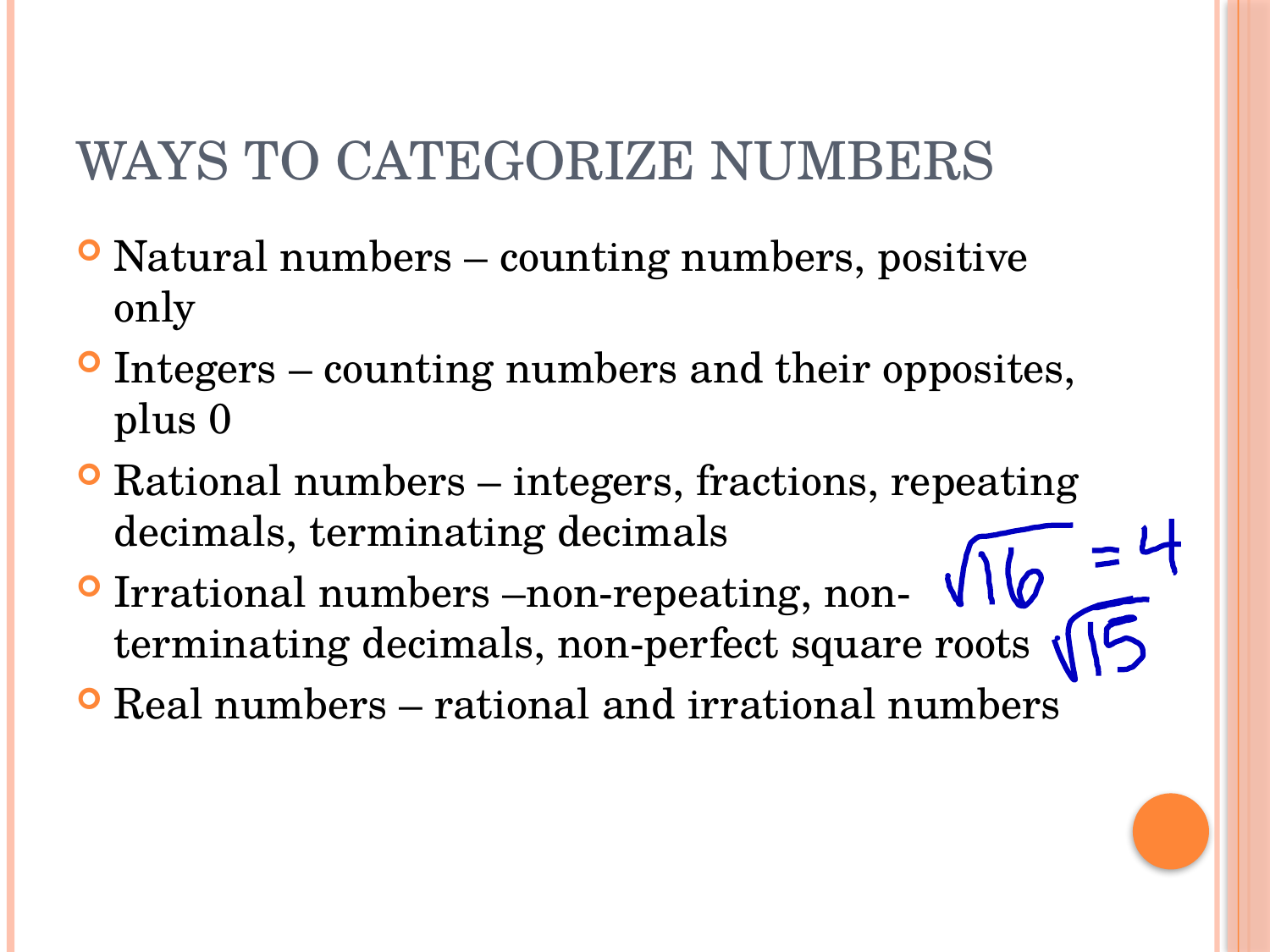

# Ways to categorize numbers
Natural numbers – counting numbers, positive only
Integers – counting numbers and their opposites, plus 0
Rational numbers – integers, fractions, repeating decimals, terminating decimals
Irrational numbers –non-repeating, non-terminating decimals, non-perfect square roots
Real numbers – rational and irrational numbers